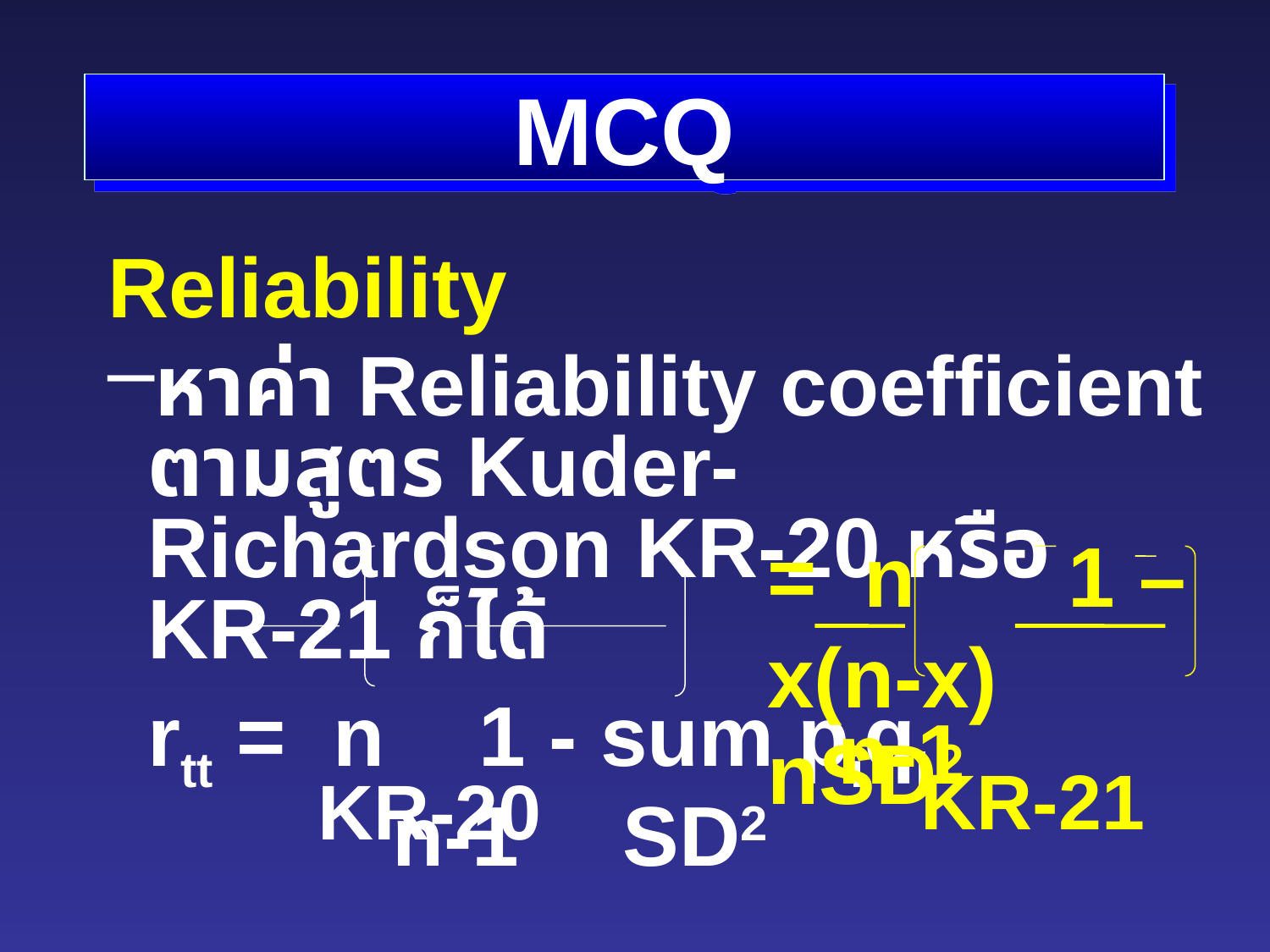

# MCQ
Reliability
หาค่า Reliability coefficient ตามสูตร Kuder-Richardson KR-20 หรือ KR-21 ก็ได้
	rtt =  n    1 - sum piqi
		     n-1	    SD2

=    n	  1 – x(n-x)
   n-1        nSD2

  KR-21
KR-20